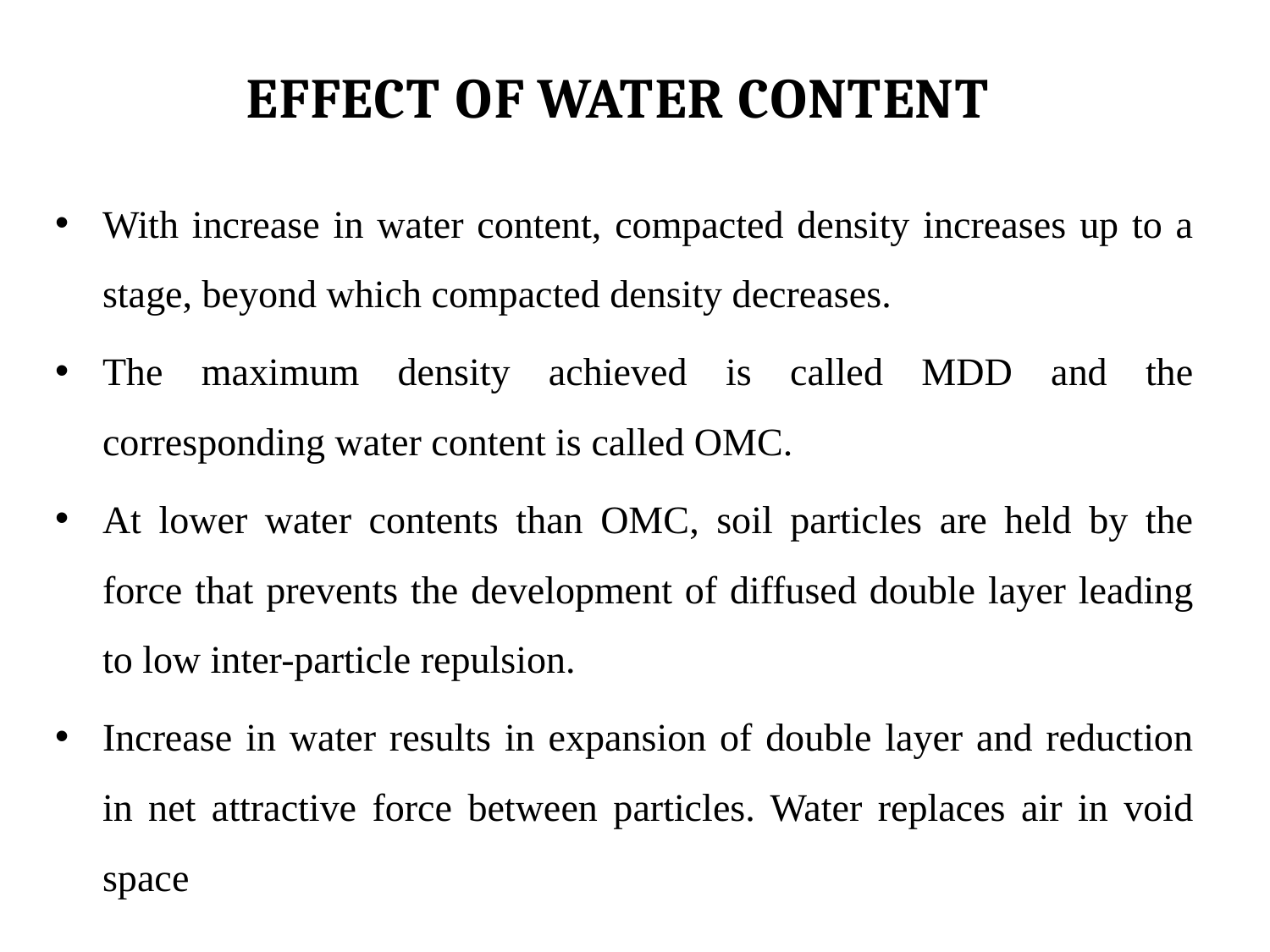

# EFFECT OF WATER CONTENT
With increase in water content, compacted density increases up to a stage, beyond which compacted density decreases.
The maximum density achieved is called MDD and the corresponding water content is called OMC.
At lower water contents than OMC, soil particles are held by the force that prevents the development of diffused double layer leading to low inter-particle repulsion.
Increase in water results in expansion of double layer and reduction in net attractive force between particles. Water replaces air in void space